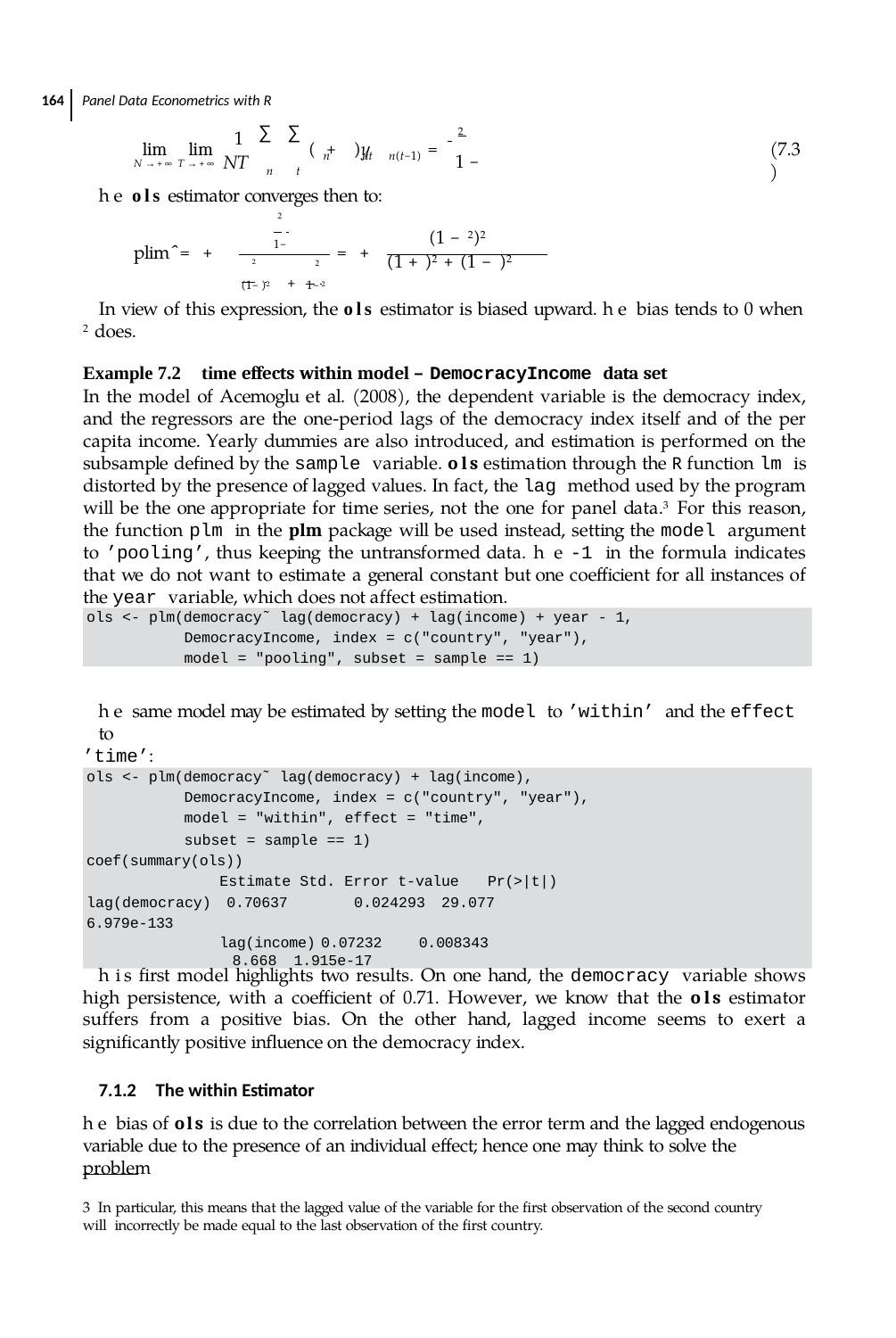

164  Panel Data Econometrics with R

	∑ ∑
 2
1

1 −
lim	lim
( +  )y
=
(7.3)
n	nt  n(t−1)
N →+∞ T →+∞ NT
n	t
he ols estimator converges then to:
2

(1 − 2)2
1−

=  +
plim ̂ =  +
2	2
    +
(1 + )2 + (1 − )2

(1−)2	1−2
In view of this expression, the ols estimator is biased upward. he bias tends to 0 when
2 does.

Example 7.2  time effects within model – DemocracyIncome data set
In the model of Acemoglu et al. (2008), the dependent variable is the democracy index, and the regressors are the one-period lags of the democracy index itself and of the per capita income. Yearly dummies are also introduced, and estimation is performed on the subsample deﬁned by the sample variable. ols estimation through the R function lm is distorted by the presence of lagged values. In fact, the lag method used by the program will be the one appropriate for time series, not the one for panel data.3  For this reason, the function plm in the plm package will be used instead, setting the model argument to ’pooling’, thus keeping the untransformed data. he -1 in the formula indicates that we do not want to estimate a general constant but one coeﬃcient for all instances of the year variable, which does not affect estimation.
ols <- plm(democracy ̃ lag(democracy) + lag(income) + year - 1,
DemocracyIncome, index = c("country", "year"), model = "pooling", subset = sample == 1)
he same model may be estimated by setting the model to ’within’ and the effect to
’time’:
ols <- plm(democracy ̃ lag(democracy) + lag(income),
DemocracyIncome, index = c("country", "year"), model = "within", effect = "time",
subset = sample == 1) coef(summary(ols))
Estimate Std. Error t-value	Pr(>|t|) lag(democracy) 0.70637	0.024293 29.077 6.979e-133
lag(income)	0.07232	0.008343	8.668 1.915e-17
his ﬁrst model highlights two results. On one hand, the democracy variable shows high persistence, with a coeﬃcient of 0.71. However, we know that the ols estimator suffers from a positive bias. On the other hand, lagged income seems to exert a signiﬁcantly positive influence on the democracy index.

7.1.2  The within Estimator
he bias of ols is due to the correlation between the error term and the lagged endogenous variable due to the presence of an individual effect; hence one may think to solve the problem

3 In particular, this means that the lagged value of the variable for the ﬁrst observation of the second country will incorrectly be made equal to the last observation of the ﬁrst country.